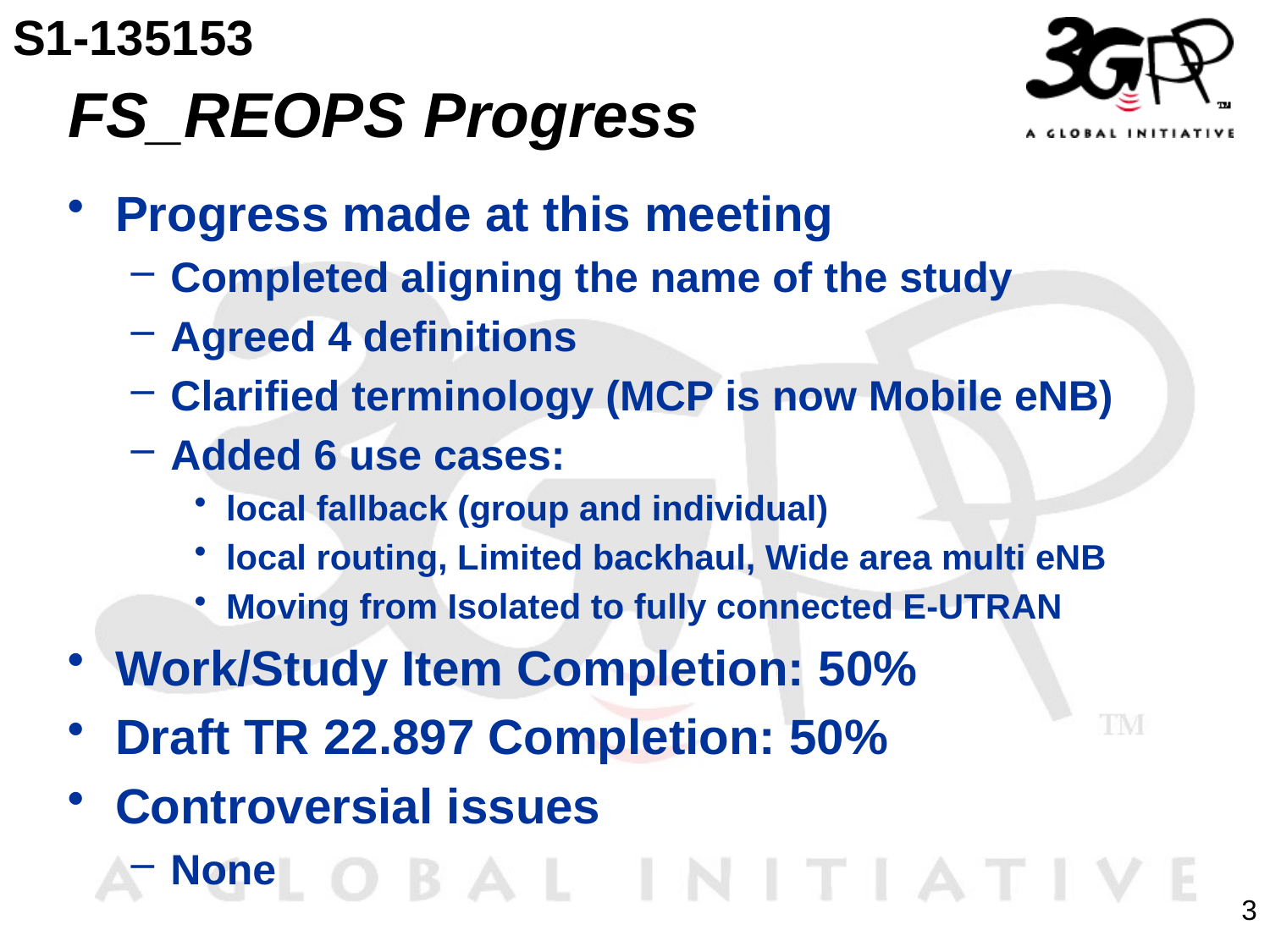

S1-135153
# FS_REOPS Progress
Progress made at this meeting
Completed aligning the name of the study
Agreed 4 definitions
Clarified terminology (MCP is now Mobile eNB)
Added 6 use cases:
local fallback (group and individual)
local routing, Limited backhaul, Wide area multi eNB
Moving from Isolated to fully connected E-UTRAN
Work/Study Item Completion: 50%
Draft TR 22.897 Completion: 50%
Controversial issues
None
3